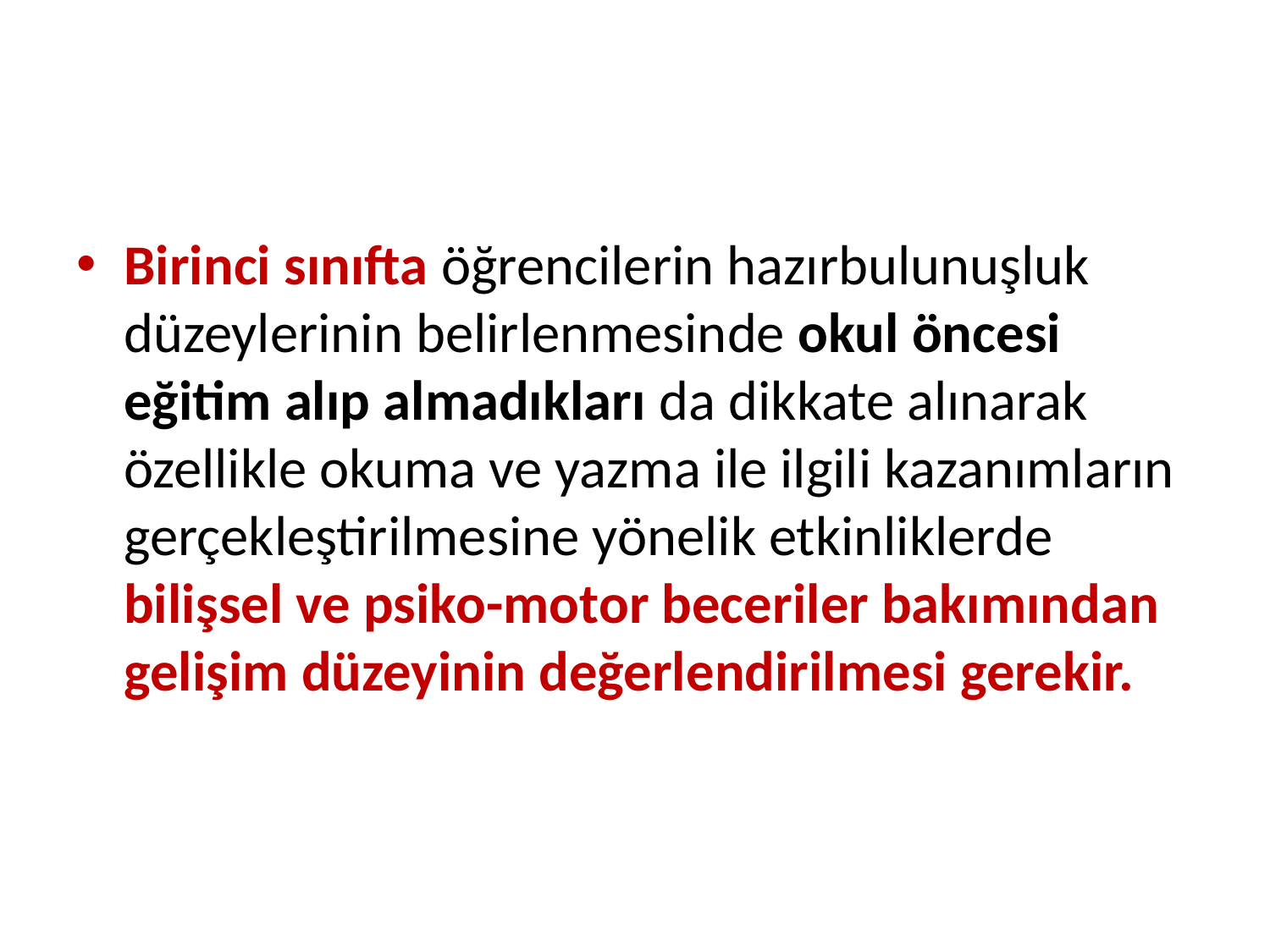

#
Birinci sınıfta öğrencilerin hazırbulunuşluk düzeylerinin belirlenmesinde okul öncesi eğitim alıp almadıkları da dikkate alınarak özellikle okuma ve yazma ile ilgili kazanımların gerçekleştirilmesine yönelik etkinliklerde bilişsel ve psiko-motor beceriler bakımından gelişim düzeyinin değerlendirilmesi gerekir.